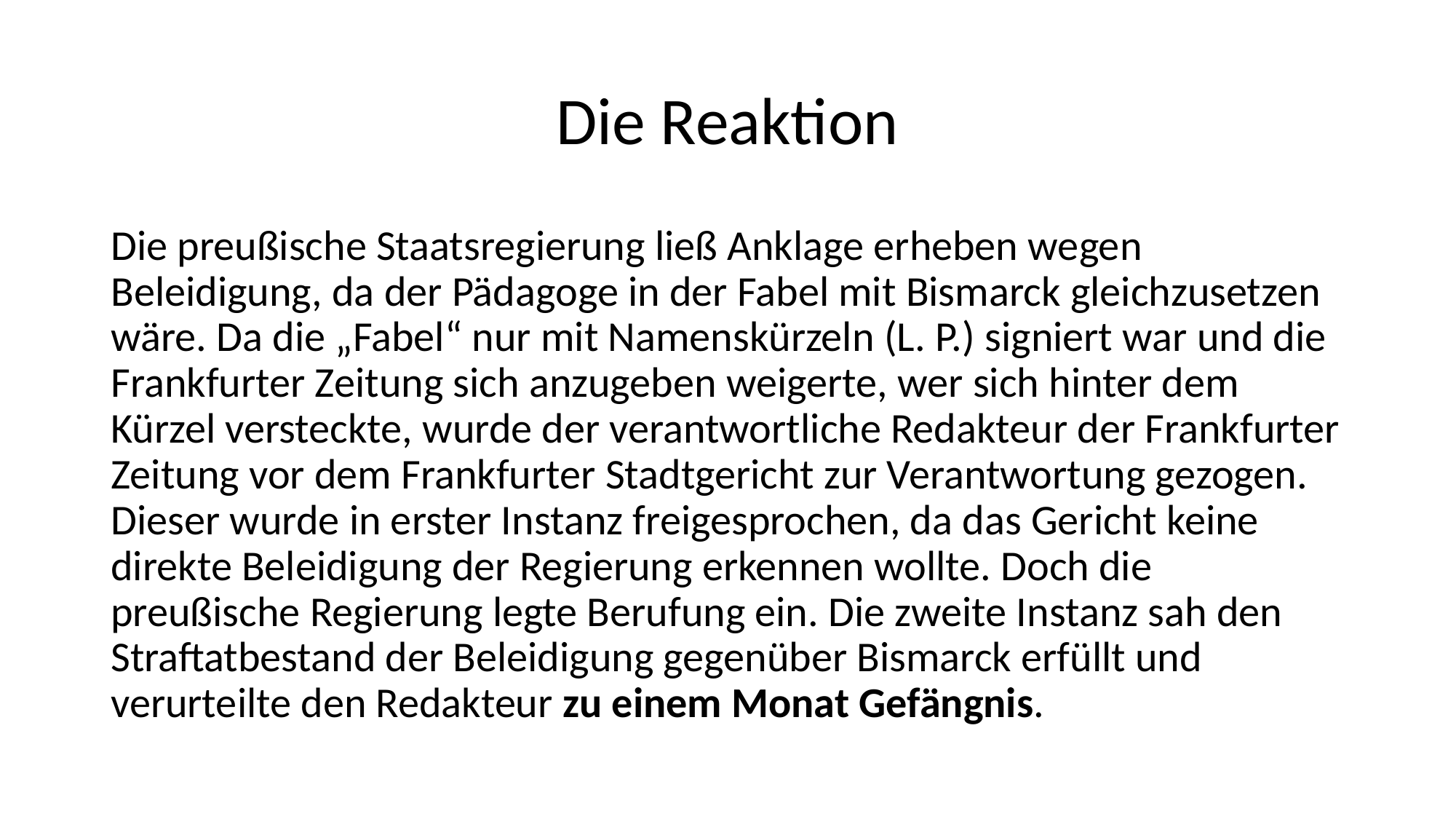

# Die Reaktion
Die preußische Staatsregierung ließ Anklage erheben wegen Beleidigung, da der Pädagoge in der Fabel mit Bismarck gleichzusetzen wäre. Da die „Fabel“ nur mit Namenskürzeln (L. P.) signiert war und die Frankfurter Zeitung sich anzugeben weigerte, wer sich hinter dem Kürzel versteckte, wurde der verantwortliche Redakteur der Frankfurter Zeitung vor dem Frankfurter Stadtgericht zur Verantwortung gezogen. Dieser wurde in erster Instanz freigesprochen, da das Gericht keine direkte Beleidigung der Regierung erkennen wollte. Doch die preußische Regierung legte Berufung ein. Die zweite Instanz sah den Straftatbestand der Beleidigung gegenüber Bismarck erfüllt und verurteilte den Redakteur zu einem Monat Gefängnis.